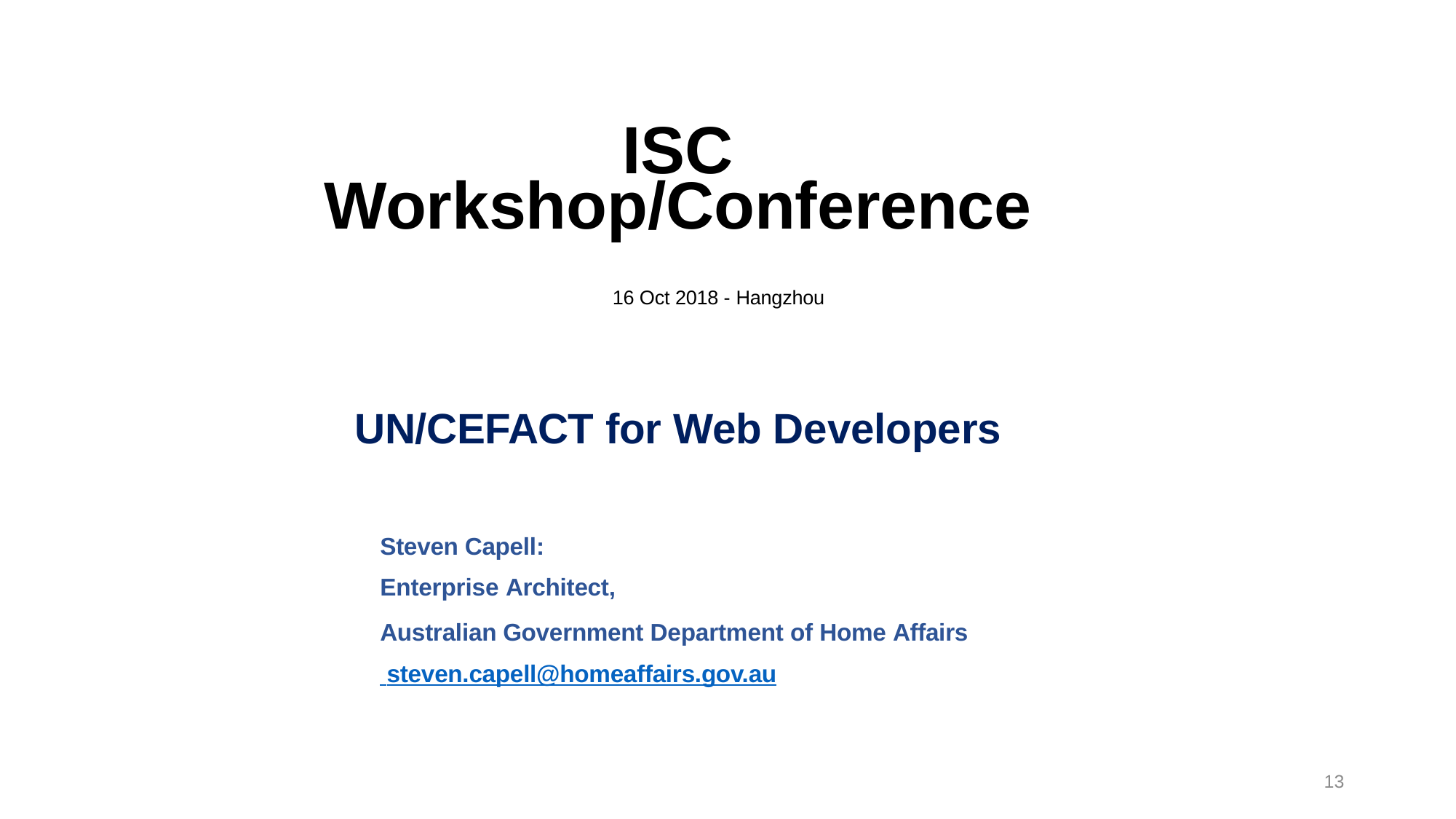

# ISC
Workshop/Conference
16 Oct 2018 - Hangzhou
UN/CEFACT for Web Developers
Steven Capell:  Enterprise Architect,
Australian Government Department of Home Affairs  steven.capell@homeaffairs.gov.au
13